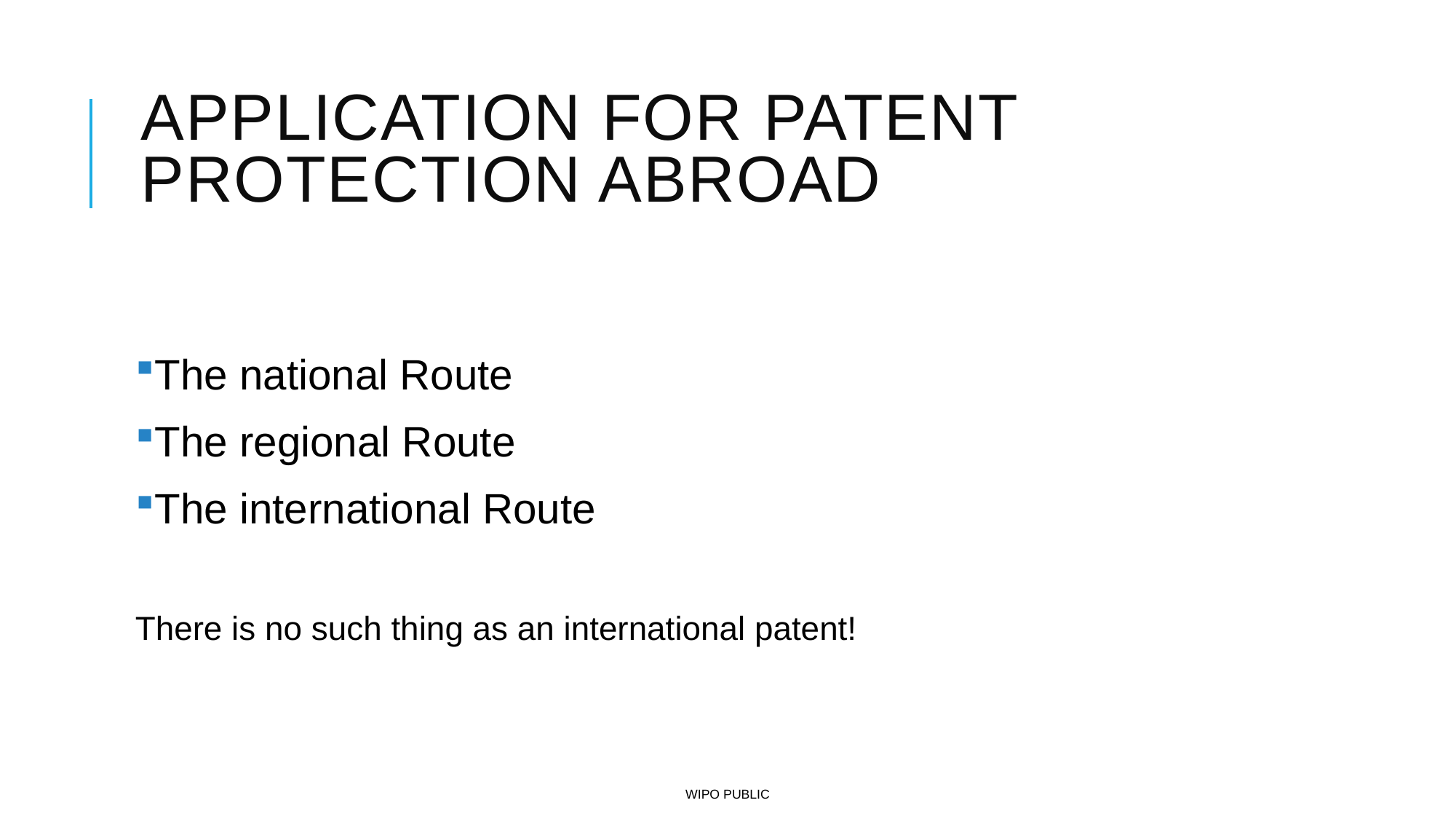

# Application for patent protection abroad

The national Route
The regional Route
The international Route

There is no such thing as an international patent!